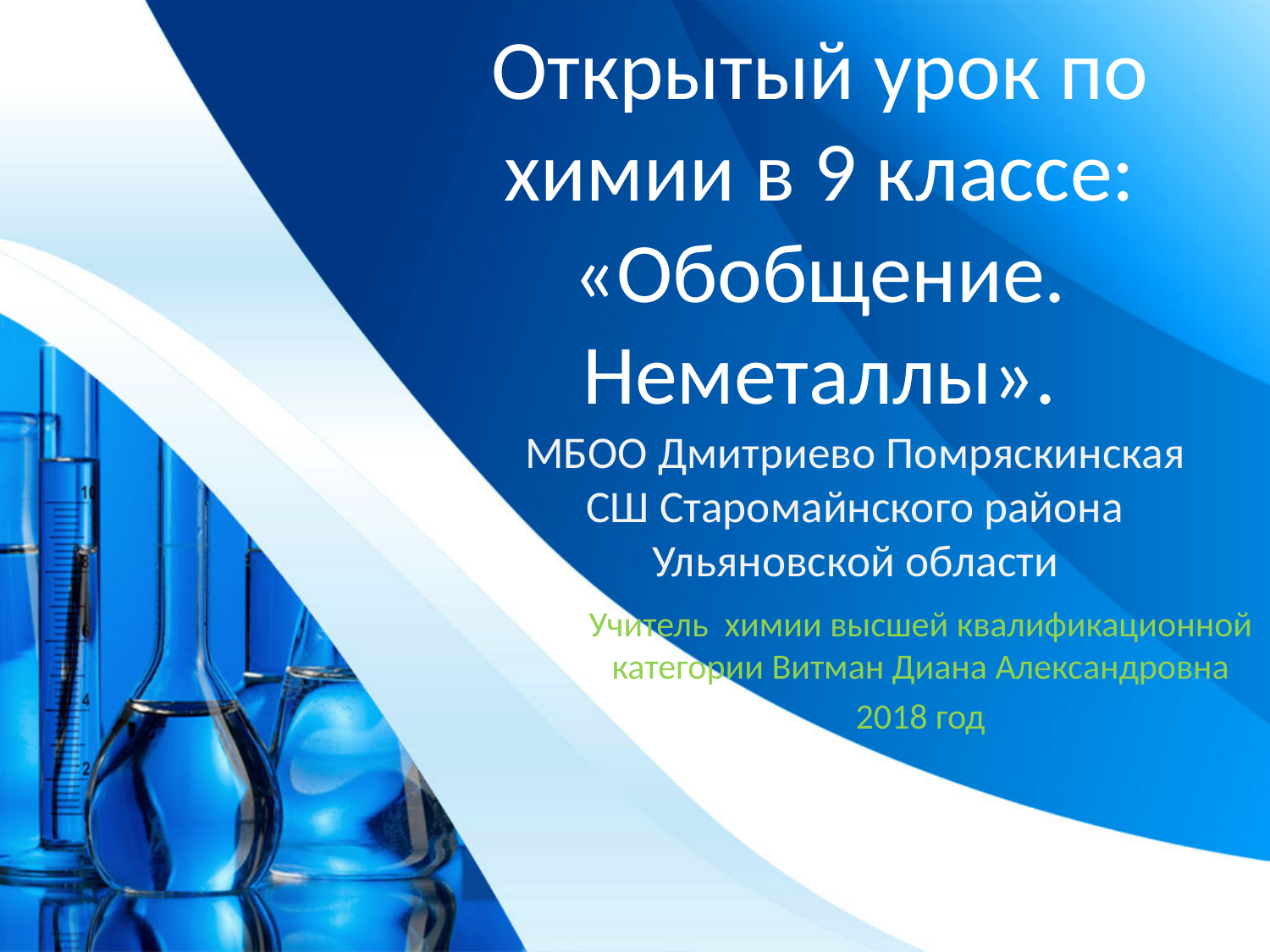

# Открытый урок по химии в 9 классе: «Обобщение. Неметаллы».
МБОО Дмитриево Помряскинская СШ Старомайнского района Ульяновской области
Учитель  химии высшей квалификационной категории Витман Диана Александровна
2018 год